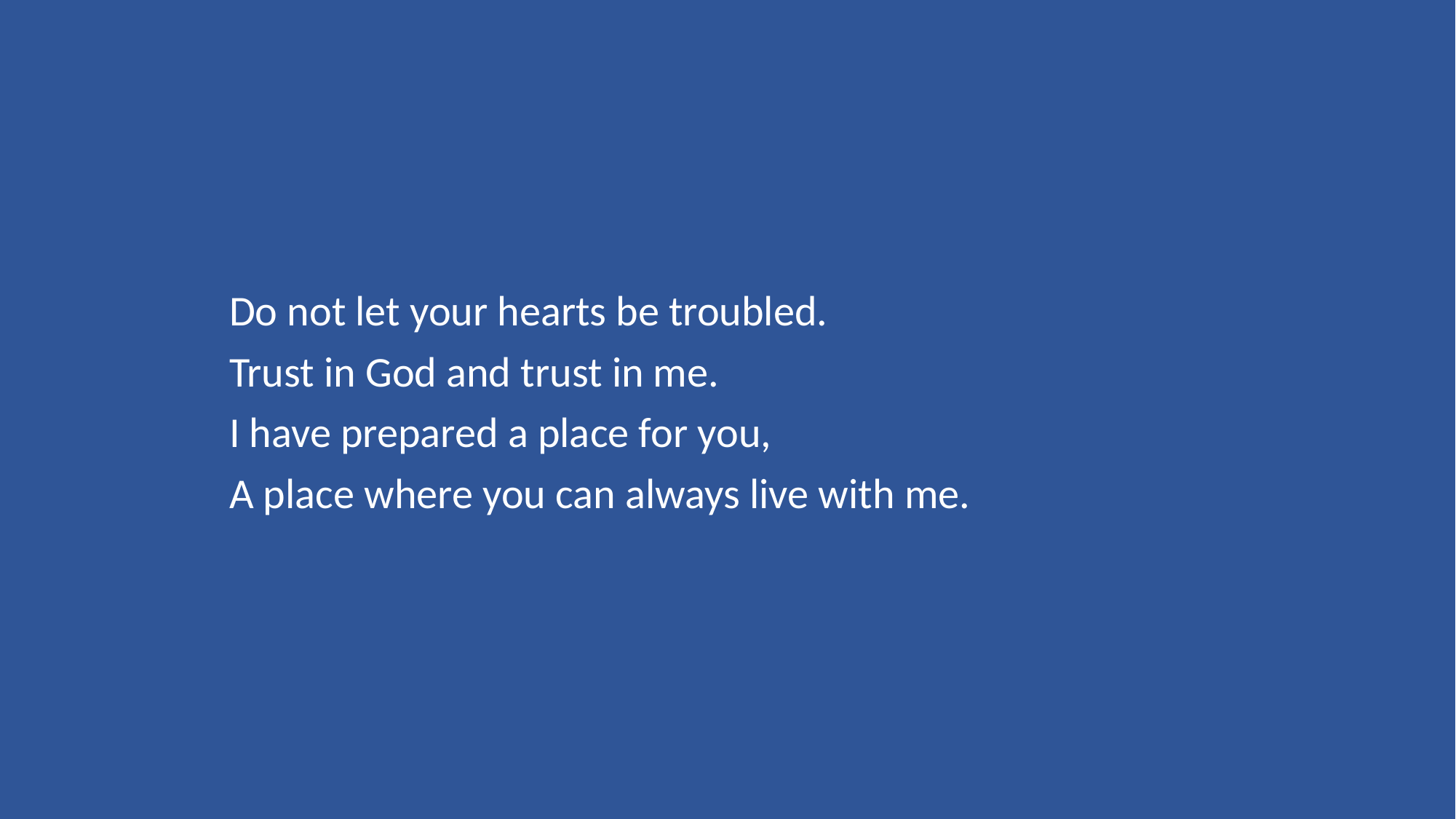

Do not let your hearts be troubled.
Trust in God and trust in me.
I have prepared a place for you,
A place where you can always live with me.